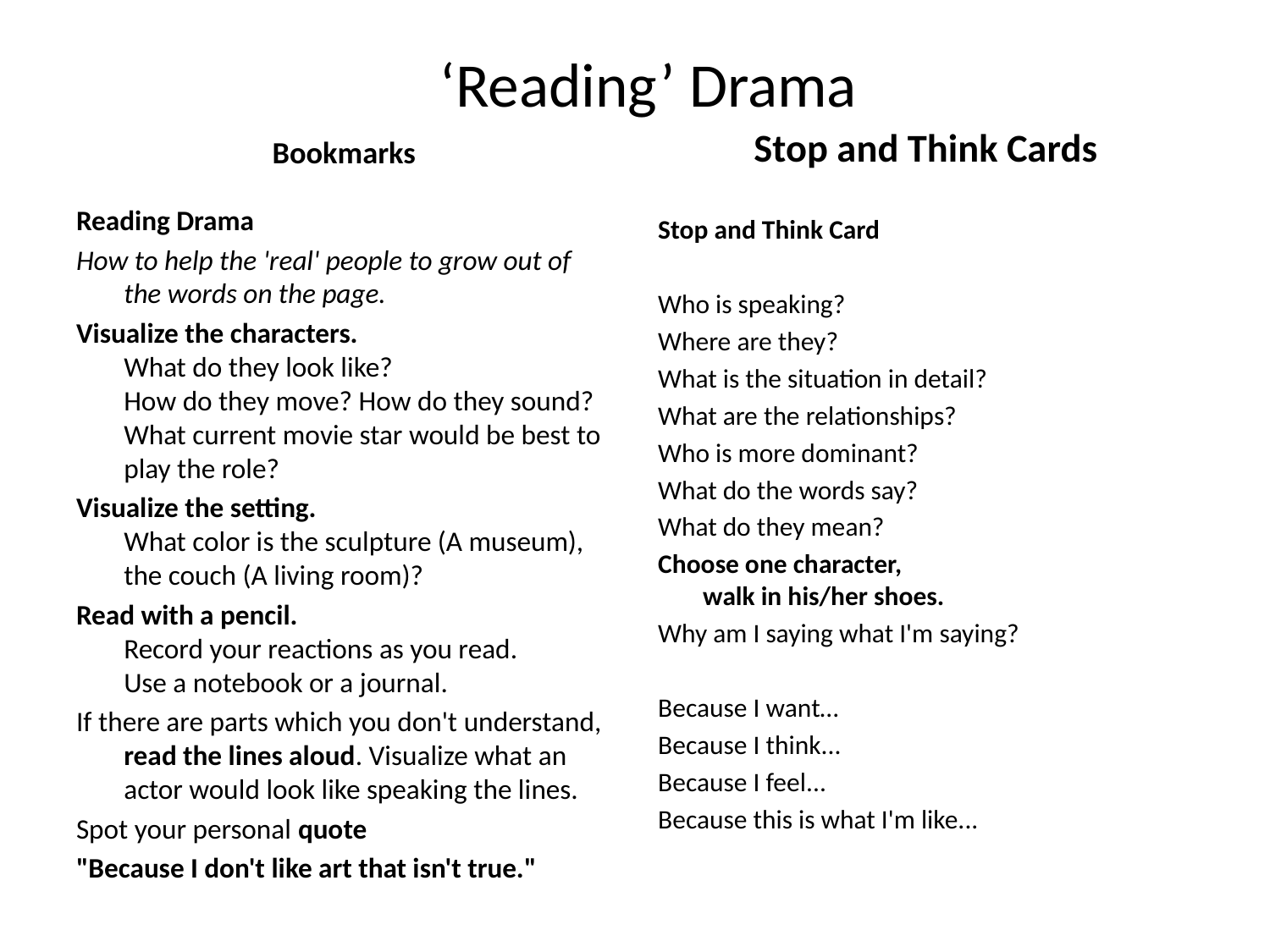

# ‘Reading’ Drama
Stop and Think Cards
Bookmarks
Reading Drama
How to help the 'real' people to grow out of the words on the page.
Visualize the characters.
What do they look like?
How do they move? How do they sound? What current movie star would be best to play the role?
Visualize the setting.
What color is the sculpture (A museum), the couch (A living room)?
Read with a pencil.
Record your reactions as you read.
Use a notebook or a journal.
If there are parts which you don't understand, read the lines aloud. Visualize what an actor would look like speaking the lines.
Spot your personal quote
"Because I don't like art that isn't true."

Stop and Think Card

Who is speaking?
Where are they?
What is the situation in detail?
What are the relationships?
Who is more dominant?
What do the words say?
What do they mean?
Choose one character,
walk in his/her shoes.
Why am I saying what I'm saying?

Because I want…
Because I think...
Because I feel...
Because this is what I'm like...